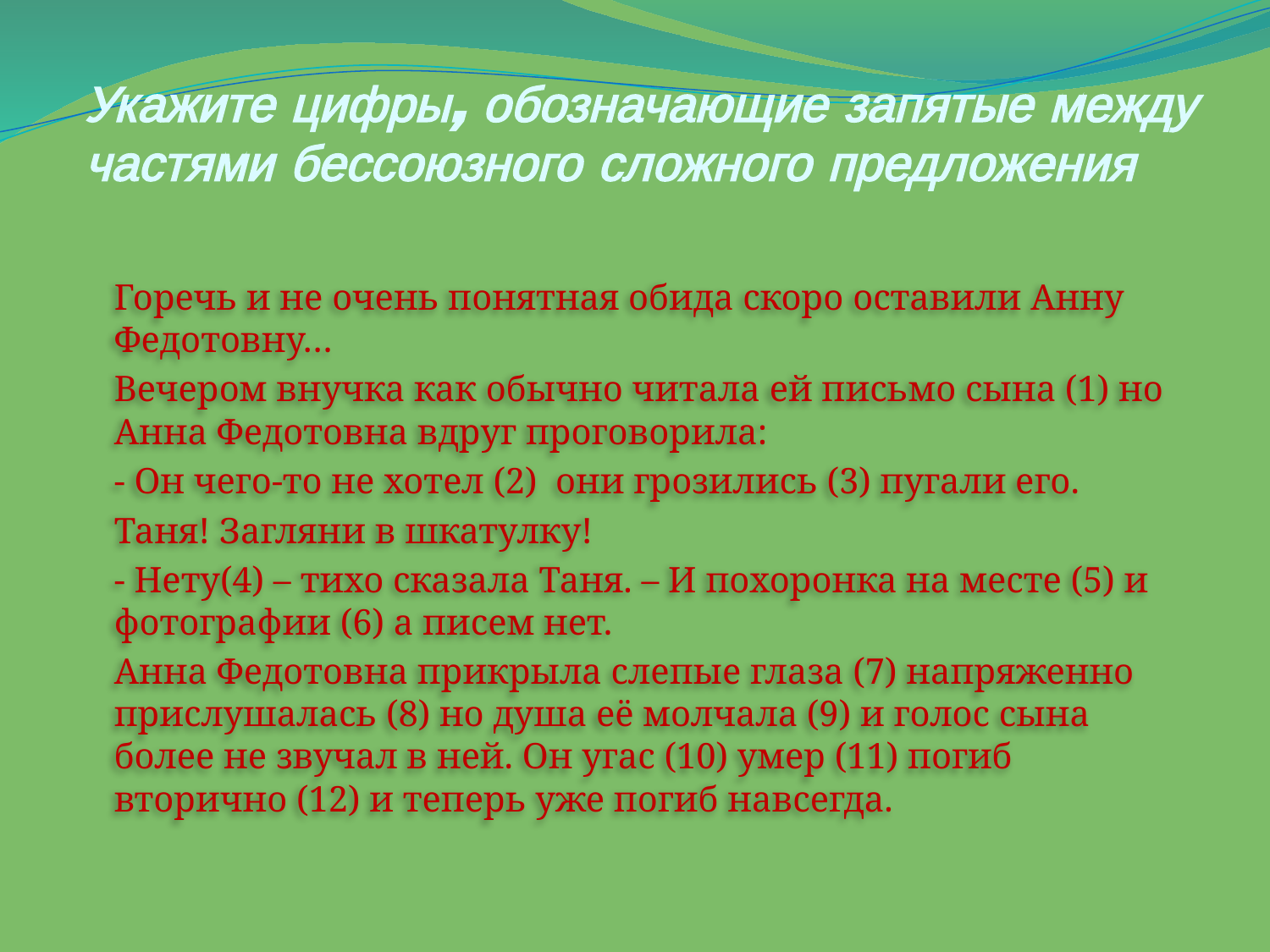

# Укажите цифры, обозначающие запятые между частями бессоюзного сложного предложения
	Горечь и не очень понятная обида скоро оставили Анну Федотовну…
	Вечером внучка как обычно читала ей письмо сына (1) но Анна Федотовна вдруг проговорила:
	- Он чего-то не хотел (2)  они грозились (3) пугали его.
	Таня! Загляни в шкатулку!
	- Нету(4) – тихо сказала Таня. – И похоронка на месте (5) и фотографии (6) а писем нет.
	Анна Федотовна прикрыла слепые глаза (7) напряженно прислушалась (8) но душа её молчала (9) и голос сына более не звучал в ней. Он угас (10) умер (11) погиб вторично (12) и теперь уже погиб навсегда.